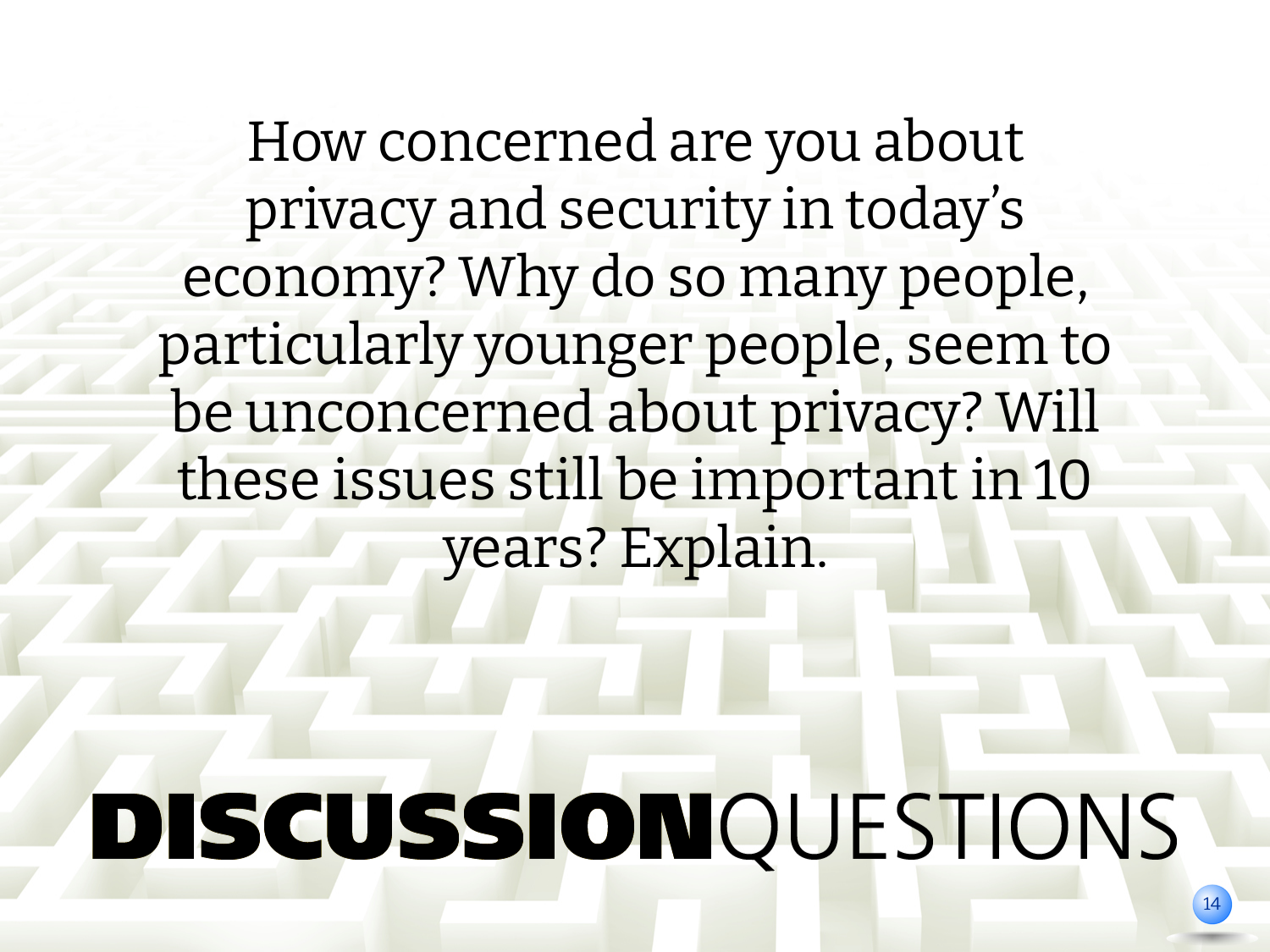

How concerned are you about privacy and security in today’s economy? Why do so many people, particularly younger people, seem to be unconcerned about privacy? Will these issues still be important in 10 years? Explain.
14